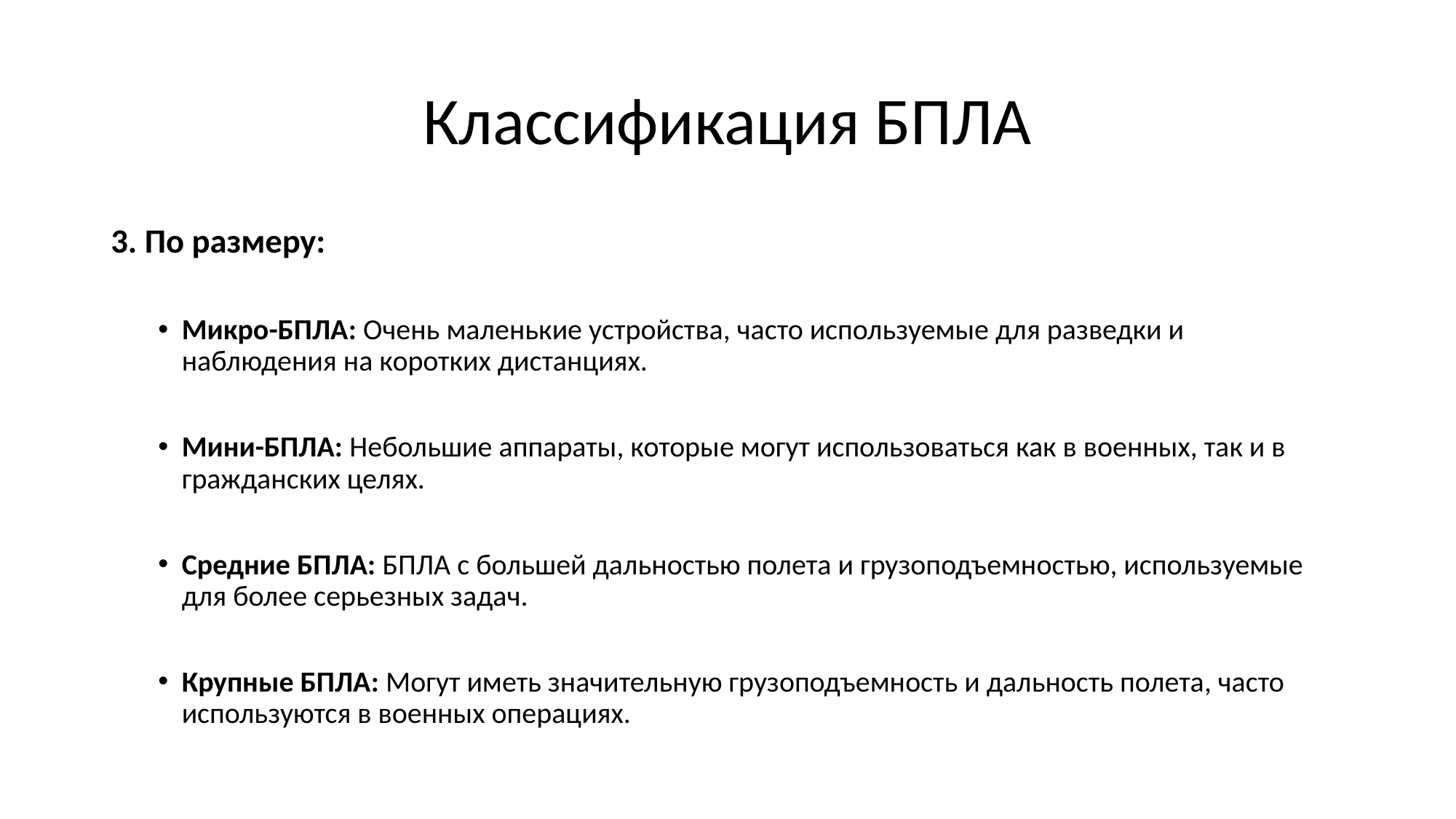

# Классификация БПЛА
3. По размеру:

Микро-БПЛА: Очень маленькие устройства, часто используемые для разведки и наблюдения на коротких дистанциях.

Мини-БПЛА: Небольшие аппараты, которые могут использоваться как в военных, так и в гражданских целях.

Средние БПЛА: БПЛА с большей дальностью полета и грузоподъемностью, используемые для более серьезных задач.

Крупные БПЛА: Могут иметь значительную грузоподъемность и дальность полета, часто используются в военных операциях.